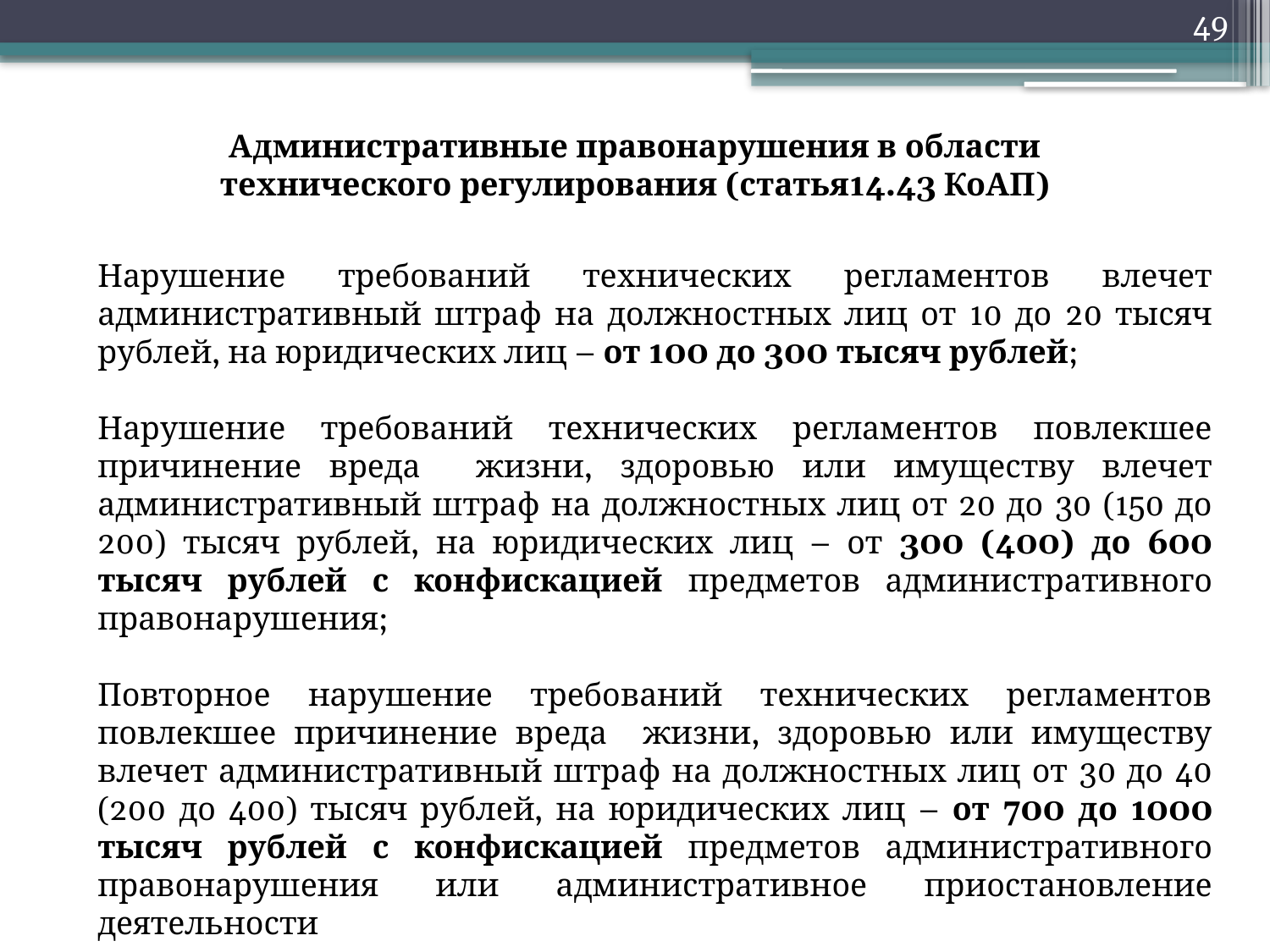

49
Административные правонарушения в области технического регулирования (статья14.43 КоАП)
Нарушение требований технических регламентов влечет административный штраф на должностных лиц от 10 до 20 тысяч рублей, на юридических лиц – от 100 до 300 тысяч рублей;

Нарушение требований технических регламентов повлекшее причинение вреда  жизни, здоровью или имуществу влечет административный штраф на должностных лиц от 20 до 30 (150 до 200) тысяч рублей, на юридических лиц – от 300 (400) до 600 тысяч рублей с конфискацией предметов административного правонарушения;

Повторное нарушение требований технических регламентов повлекшее причинение вреда  жизни, здоровью или имуществу влечет административный штраф на должностных лиц от 30 до 40 (200 до 400) тысяч рублей, на юридических лиц – от 700 до 1000 тысяч рублей с конфискацией предметов административного правонарушения или административное приостановление деятельности